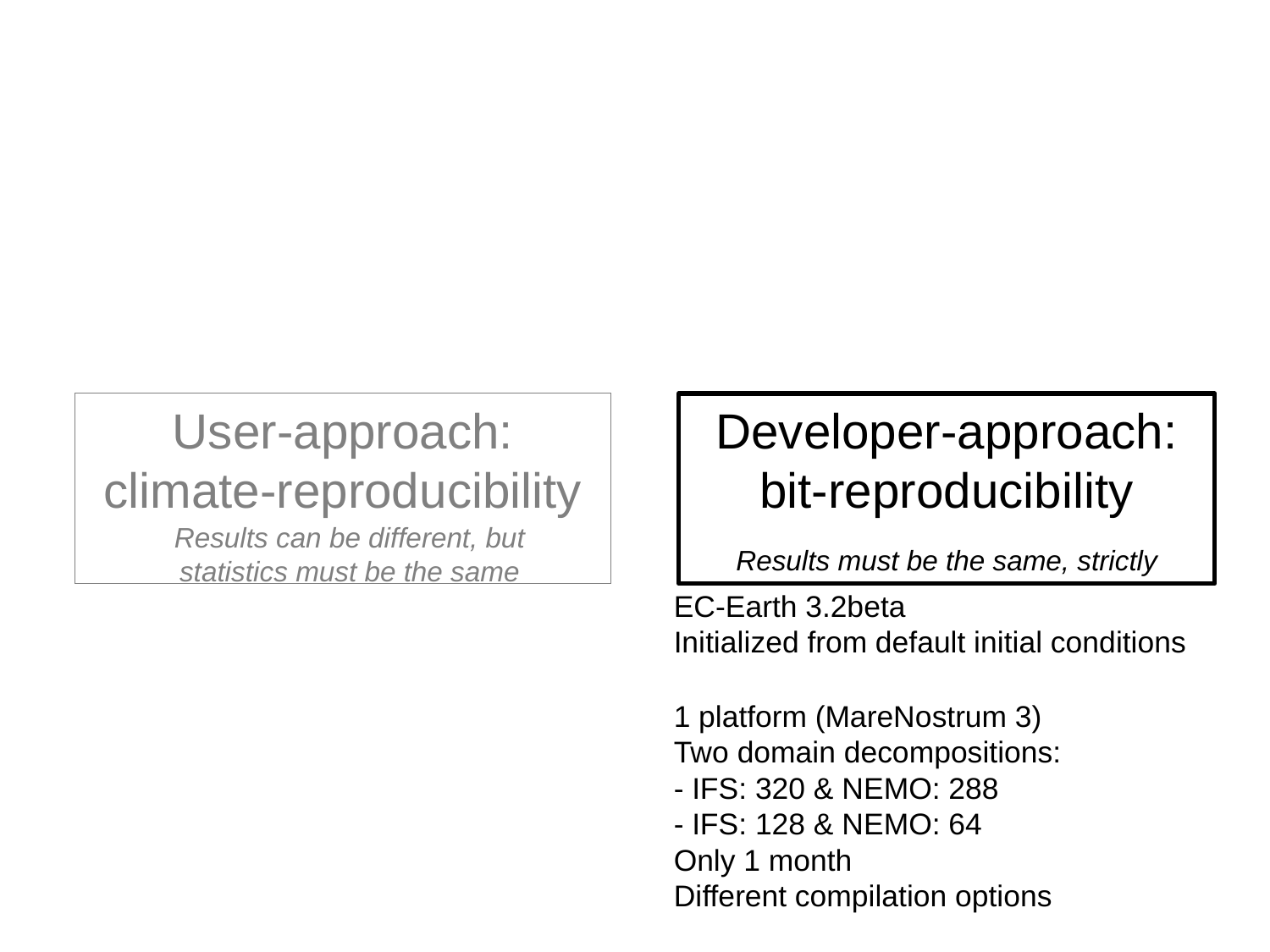

User-approach: climate-reproducibility
Developer-approach: bit-reproducibility
Results can be different, but statistics must be the same
Results must be the same, strictly
EC-Earth 3.2beta
Initialized from default initial conditions

1 platform (MareNostrum 3)
Two domain decompositions:
- IFS: 320 & NEMO: 288
- IFS: 128 & NEMO: 64
Only 1 month
Different compilation options